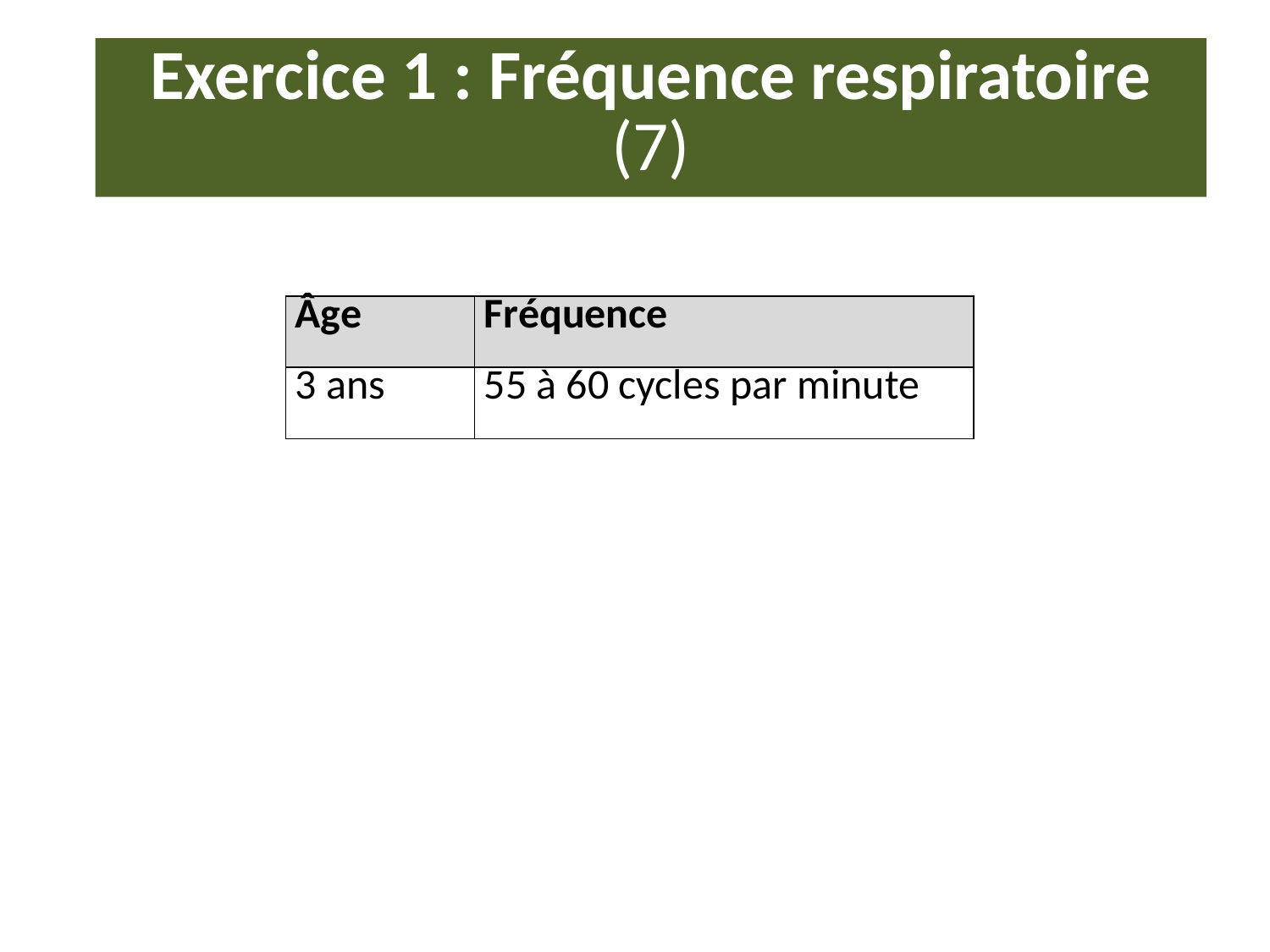

# Exercice 1 : Fréquence respiratoire (7)
| Âge | Fréquence |
| --- | --- |
| 3 ans | 55 à 60 cycles par minute |